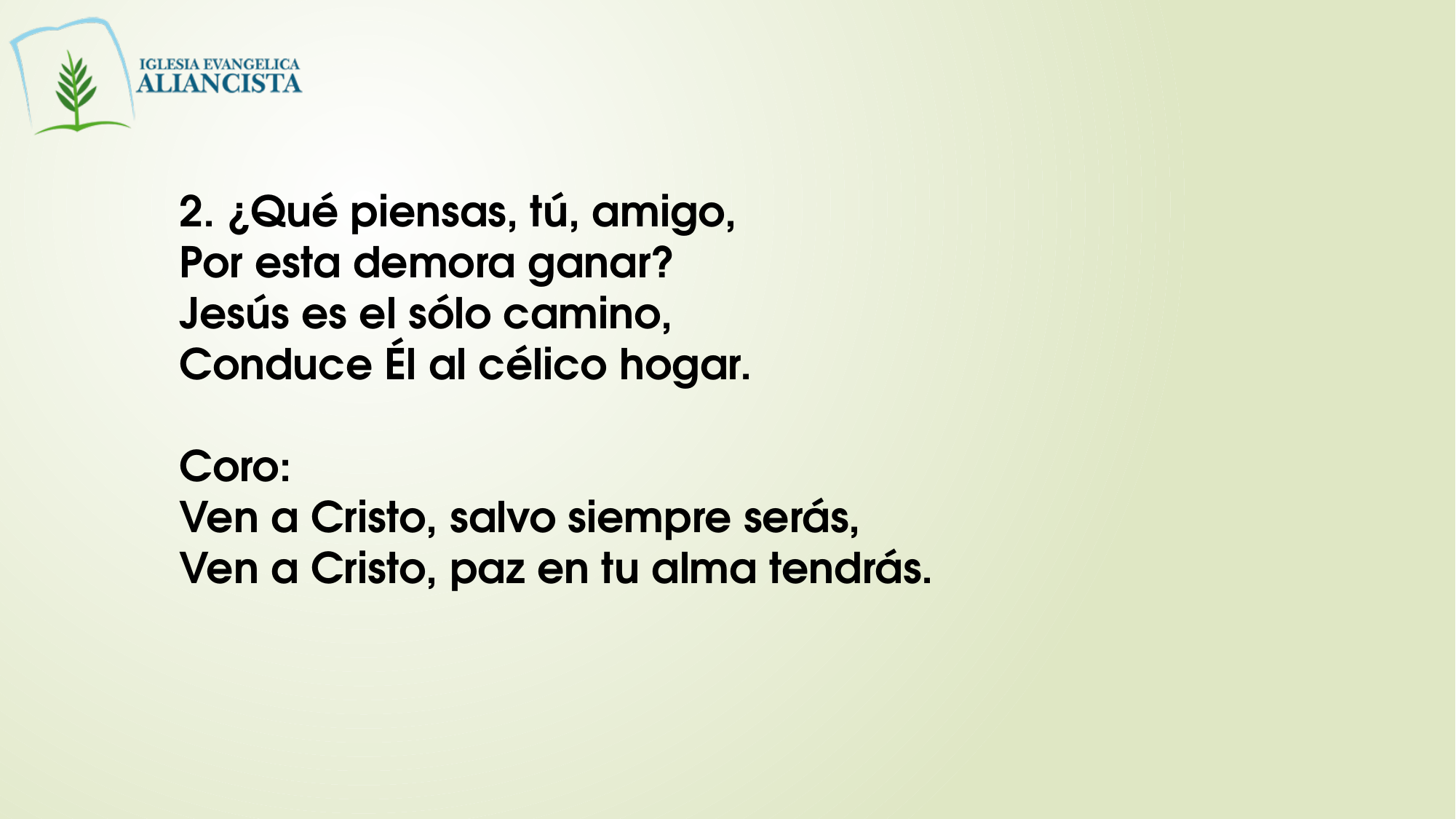

2. ¿Qué piensas, tú, amigo,
Por esta demora ganar?
Jesús es el sólo camino,
Conduce Él al célico hogar.

Coro:
Ven a Cristo, salvo siempre serás,
Ven a Cristo, paz en tu alma tendrás.